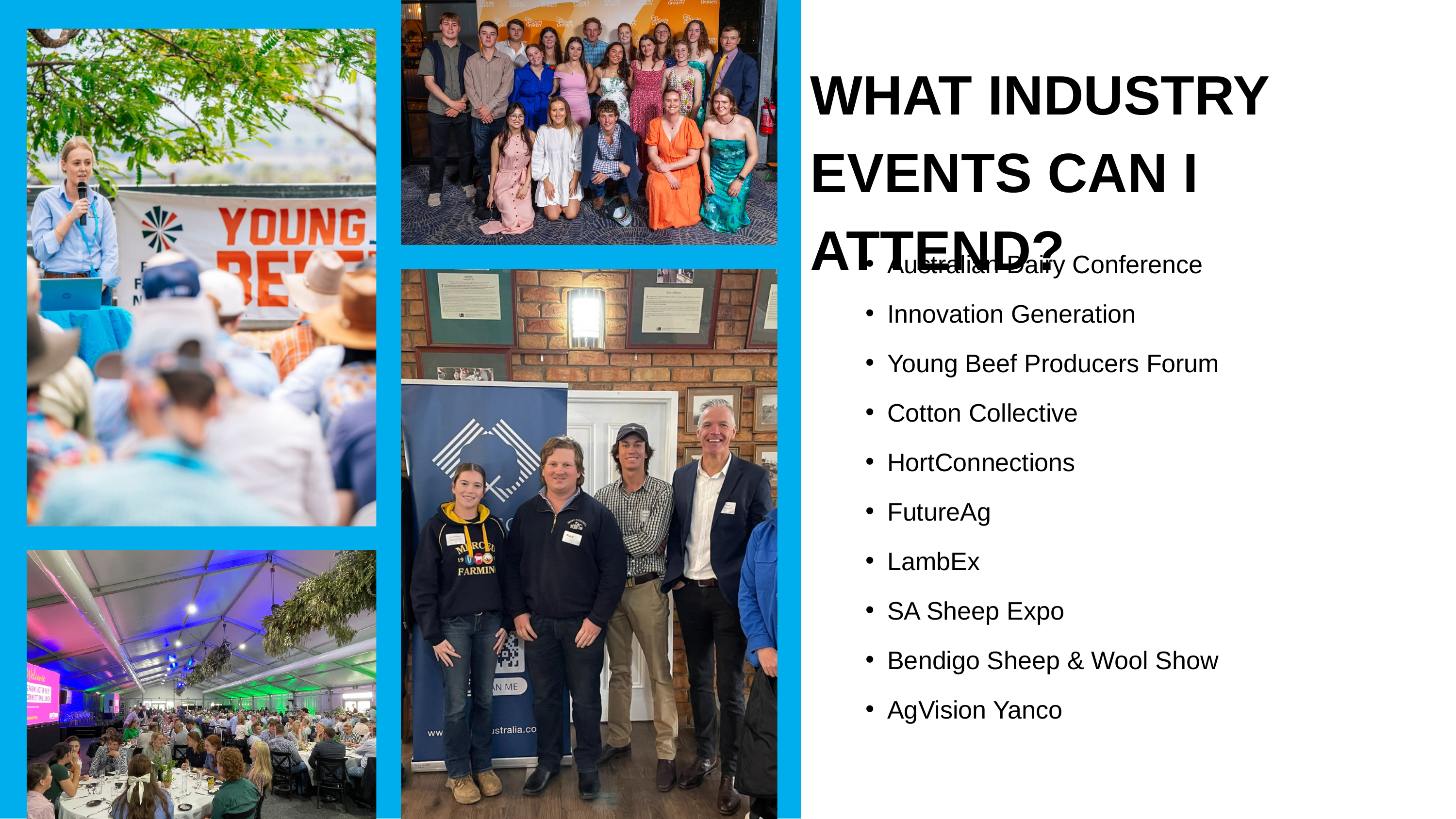

WHAT INDUSTRY EVENTS CAN I ATTEND?
Australian Dairy Conference
Innovation Generation
Young Beef Producers Forum
Cotton Collective
HortConnections
FutureAg
LambEx
SA Sheep Expo
Bendigo Sheep & Wool Show
AgVision Yanco